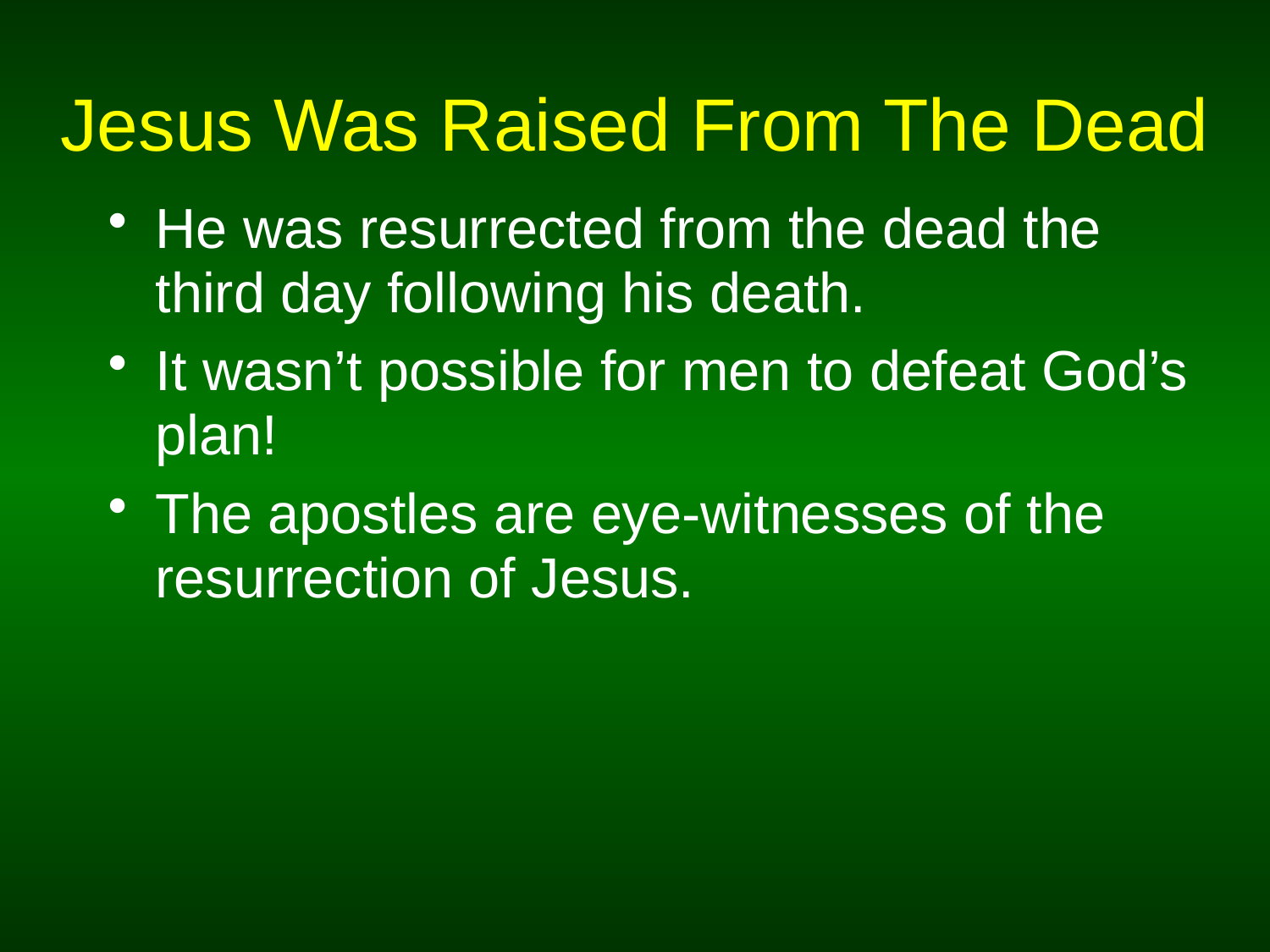

# Jesus Was Raised From The Dead
He was resurrected from the dead the third day following his death.
It wasn’t possible for men to defeat God’s plan!
The apostles are eye-witnesses of the resurrection of Jesus.